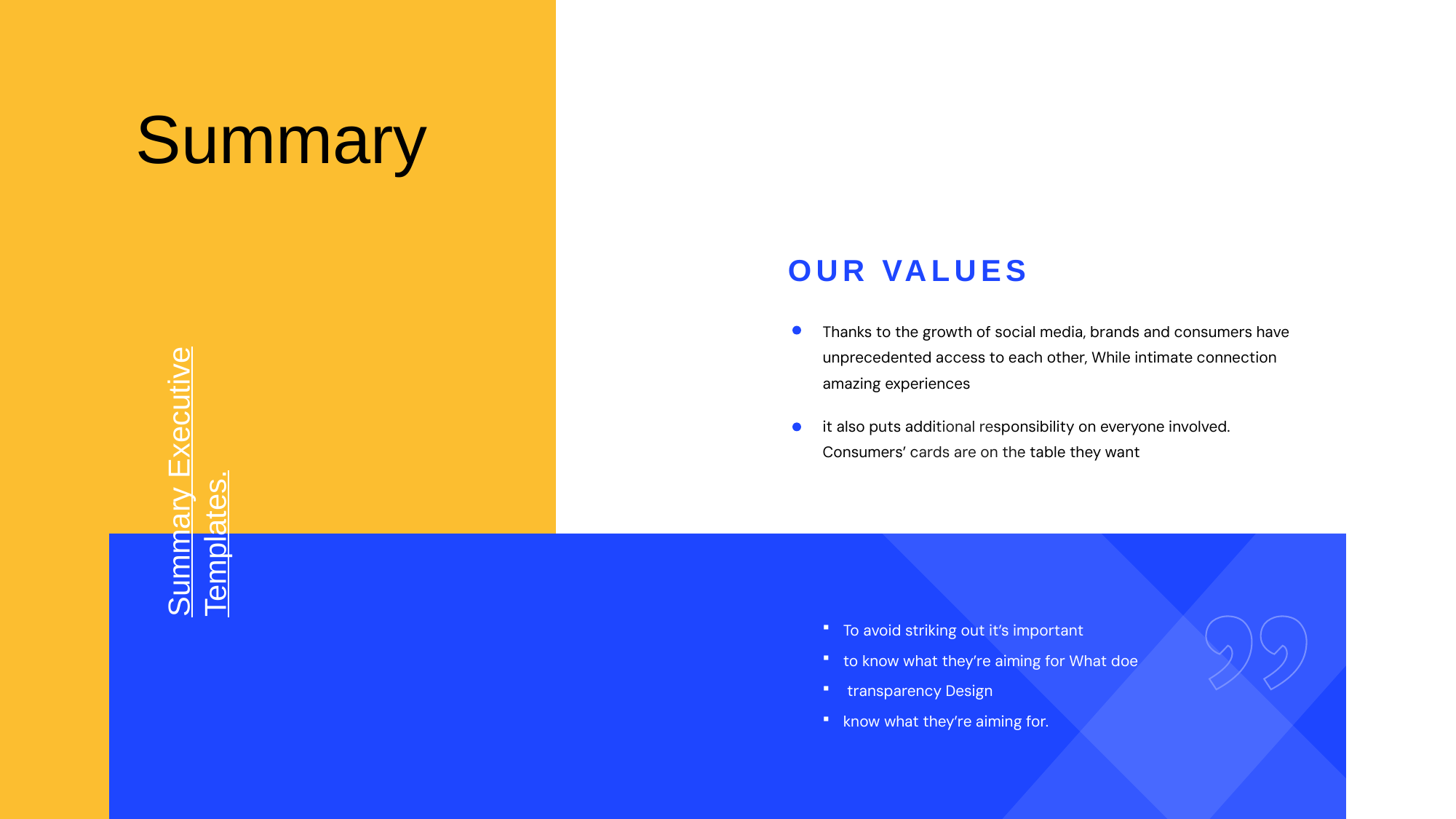

Summary
OUR VALUES

Thanks to the growth of social media, brands and consumers have unprecedented access to each other, While intimate connection amazing experiences

it also puts additional responsibility on everyone involved. Consumers’ cards are on the table they want
Summary Executive
Templates.

To avoid striking out it’s important
to know what they’re aiming for What doe
 transparency Design
know what they’re aiming for.